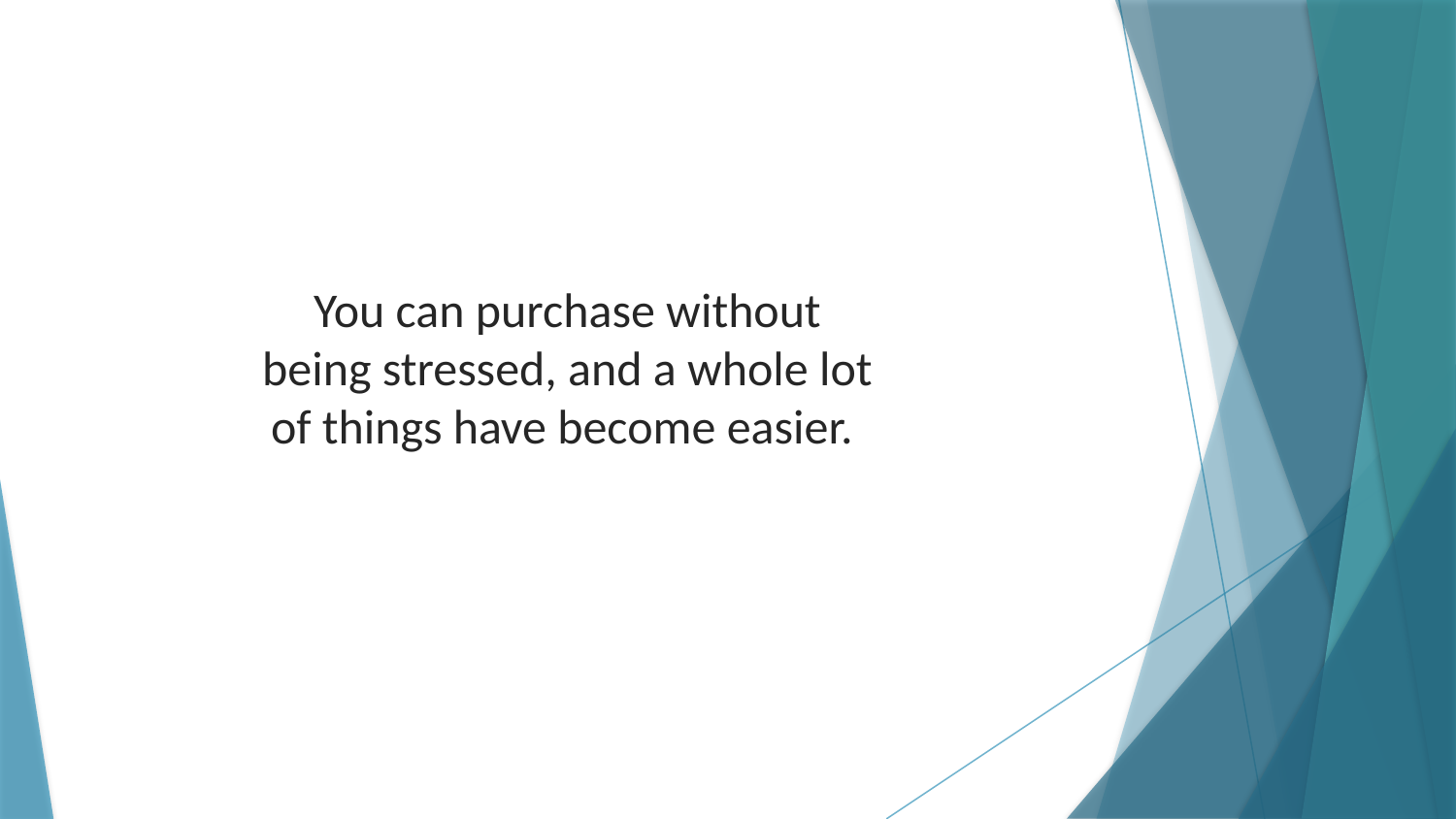

You can purchase without being stressed, and a whole lot of things have become easier.